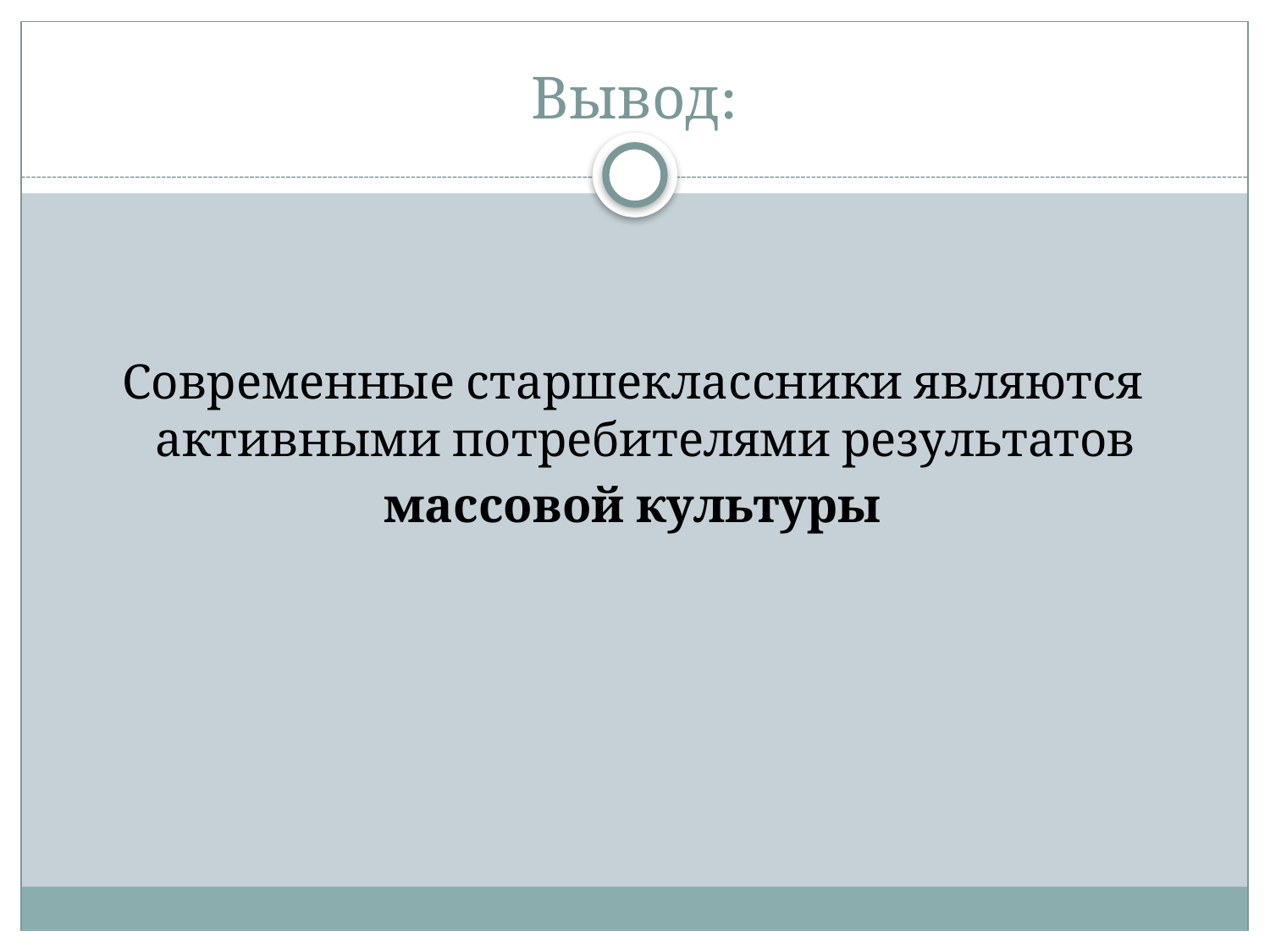

# Вывод:

Современные старшеклассники являются активными потребителями результатов
массовой культуры